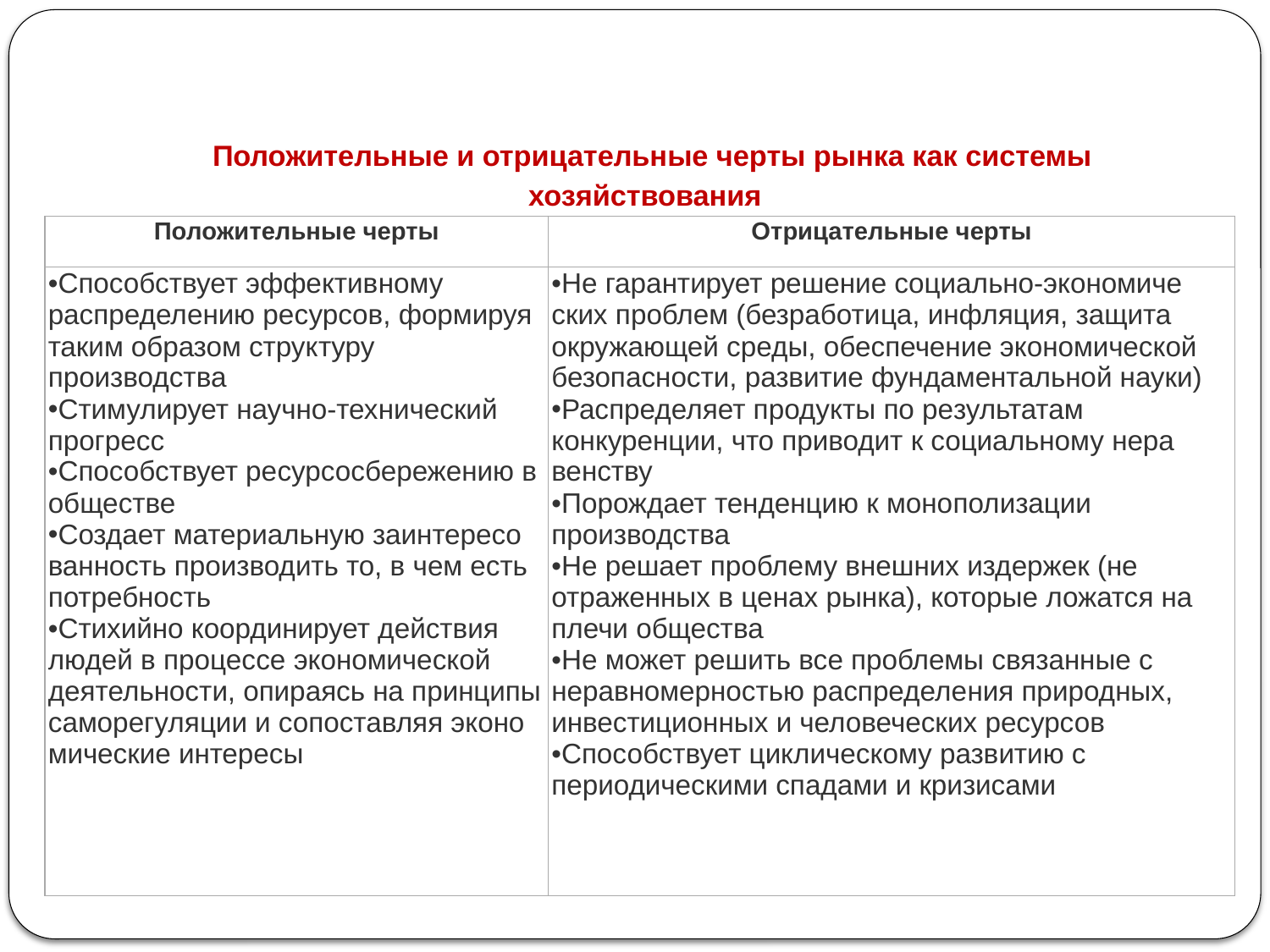

# Положительные и отрицательные черты рынка как системы хозяйствования
| Положительные черты | Отрицательные черты |
| --- | --- |
| Способствует эффектив­ному распределению ре­сурсов, формируя таким образом струк­туру производства Стимулирует научно-тех­нический прогресс  Способствует ре­сурсосбережению в обще­стве Создает ма­териальную заинтересо­ванность производить то, в чем есть потребность Стихийно координирует действия людей в процес­се экономической дея­тельности, опираясь на принципы саморегуля­ции и сопоставляя эконо­мические интересы | Не гарантирует решение социально-экономиче­ских проблем (безработи­ца, инфляция, защита окру­жающей среды, обеспечение экономической безопасности, развитие фундаментальной науки) Распределяет продукты по ре­зультатам конкуренции, что приводит к социальному нера­венству Порождает тенденцию к моно­полизации производства Не решает проблему внешних издержек (не отраженных в це­нах рынка), которые ложатся на плечи общества Не может решить все проблемы связанные с неравномерностью распределе­ния природных, инвестицион­ных и человеческих ресурсов Способствует циклическому развитию с периодическими спадами и кризисами |